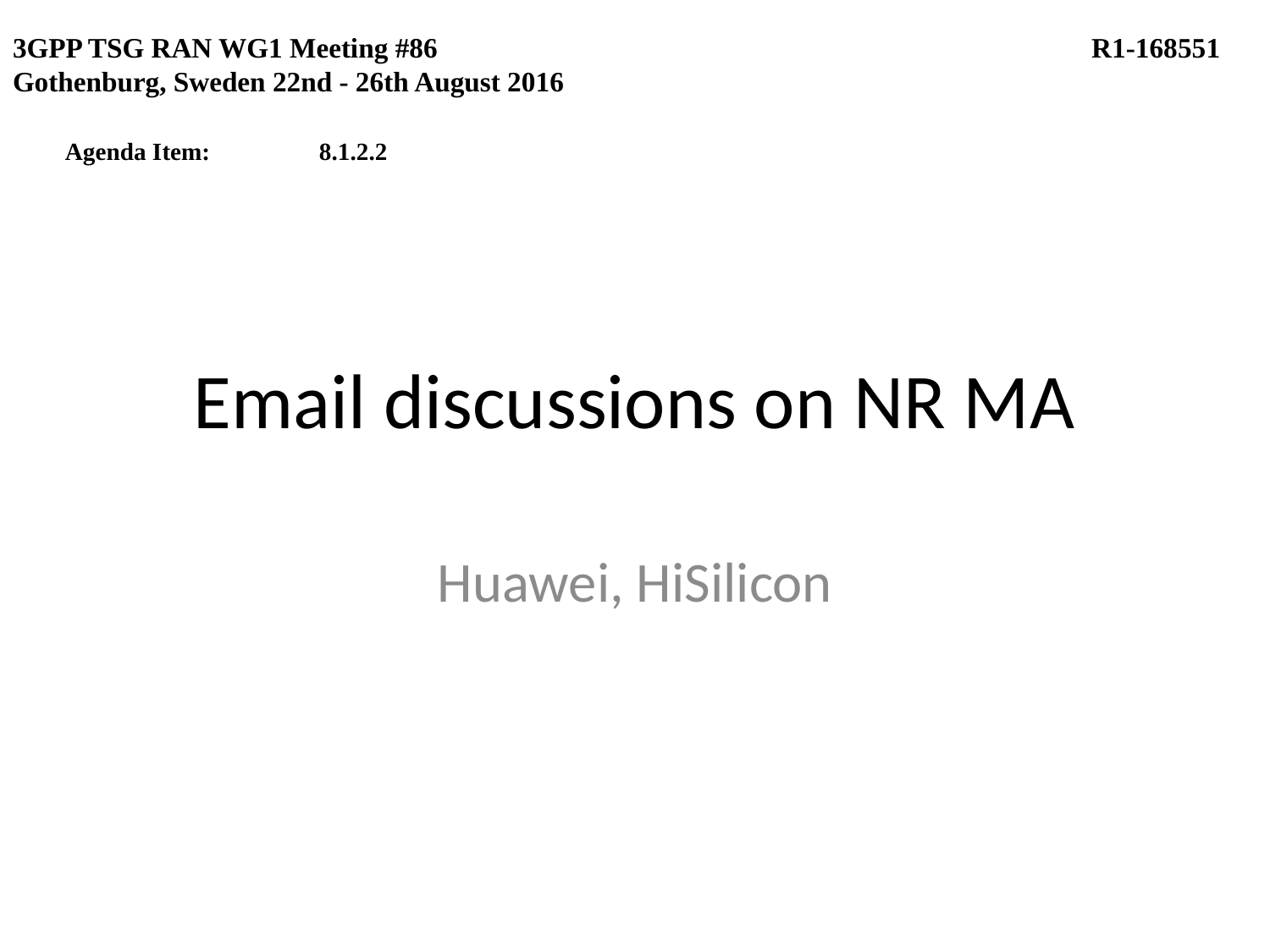

3GPP TSG RAN WG1 Meeting #86					         R1-168551
Gothenburg, Sweden 22nd - 26th August 2016

Agenda Item:	8.1.2.2

# Email discussions on NR MA
Huawei, HiSilicon